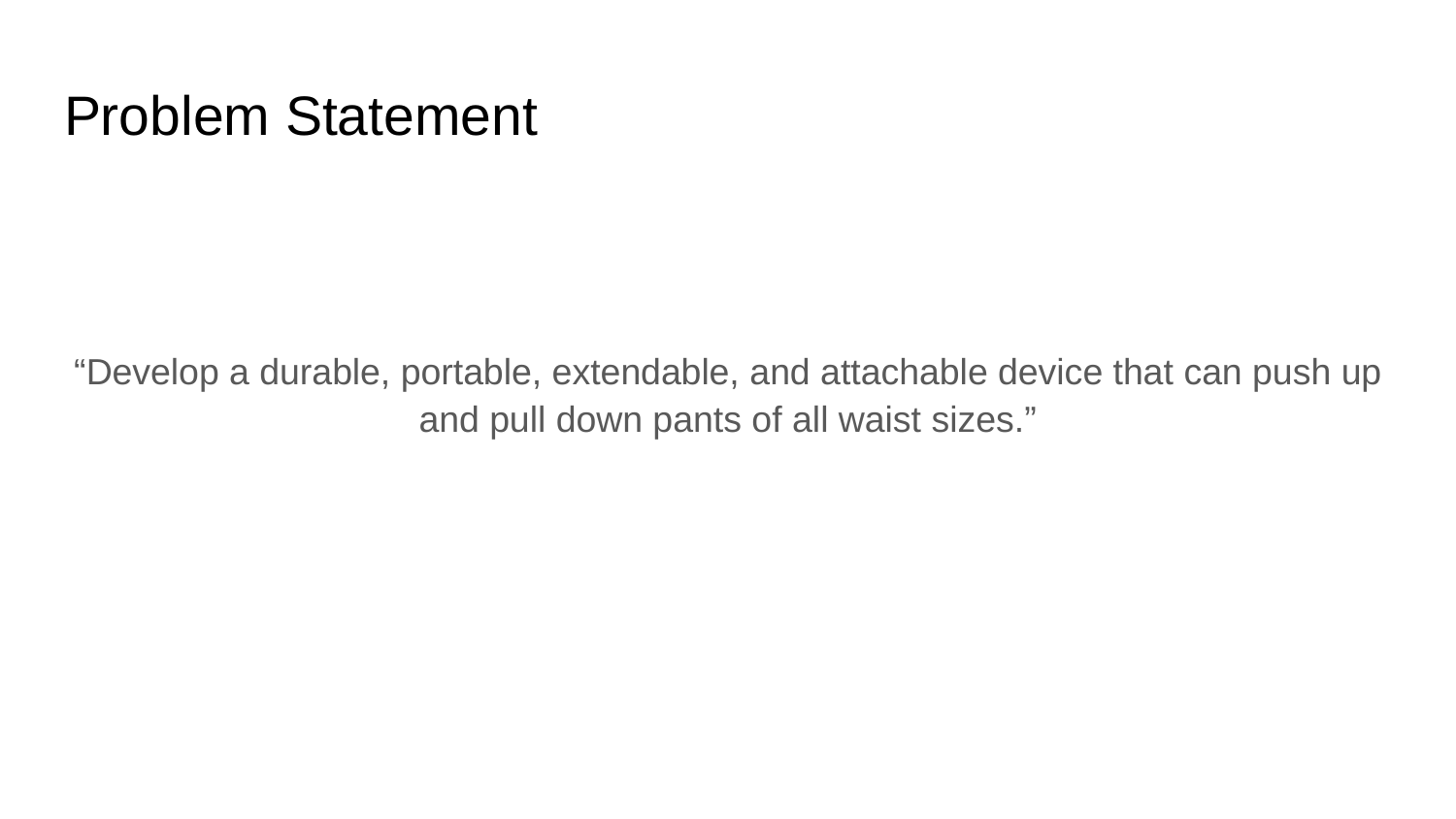

# Problem Statement
“Develop a durable, portable, extendable, and attachable device that can push up and pull down pants of all waist sizes.”